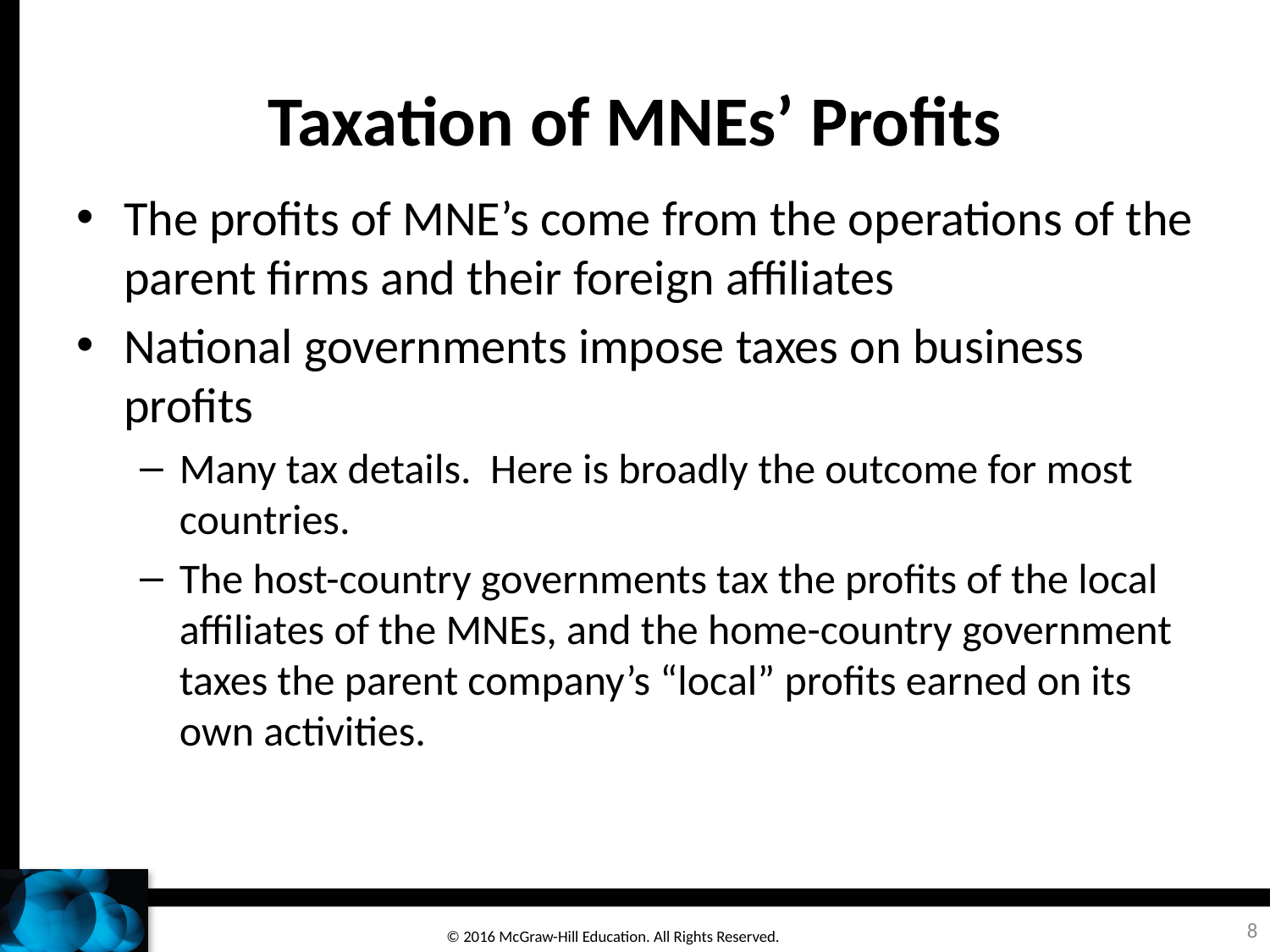

# Taxation of MNEs’ Profits
The profits of MNE’s come from the operations of the parent firms and their foreign affiliates
National governments impose taxes on business profits
Many tax details.  Here is broadly the outcome for most countries.
The host-country governments tax the profits of the local affiliates of the MNEs, and the home-country government taxes the parent company’s “local” profits earned on its own activities.
8
© 2016 McGraw-Hill Education. All Rights Reserved.